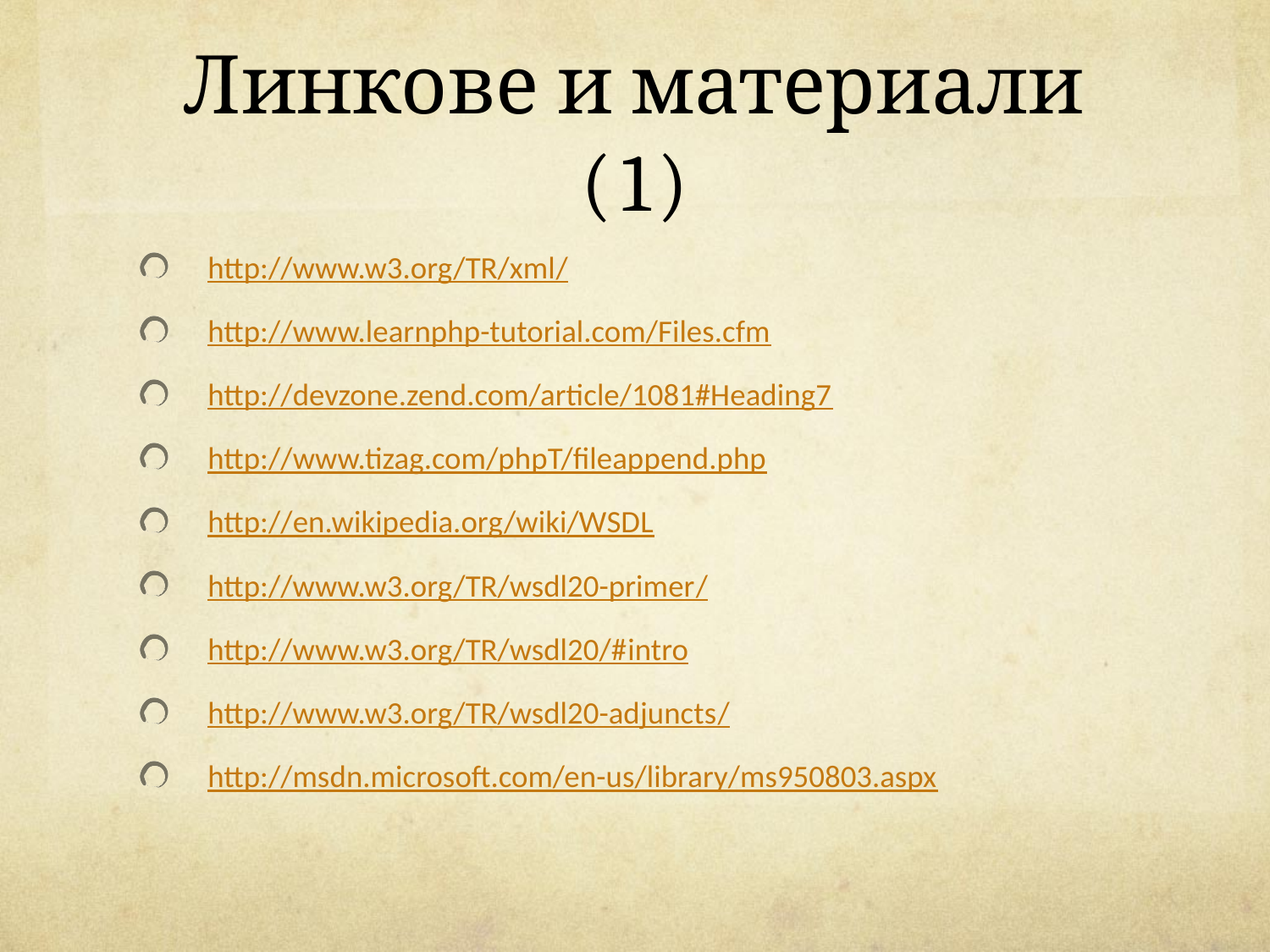

# Линкове и материали (1)
http://www.w3.org/TR/xml/
http://www.learnphp-tutorial.com/Files.cfm
http://devzone.zend.com/article/1081#Heading7
http://www.tizag.com/phpT/fileappend.php
http://en.wikipedia.org/wiki/WSDL
http://www.w3.org/TR/wsdl20-primer/
http://www.w3.org/TR/wsdl20/#intro
http://www.w3.org/TR/wsdl20-adjuncts/
http://msdn.microsoft.com/en-us/library/ms950803.aspx